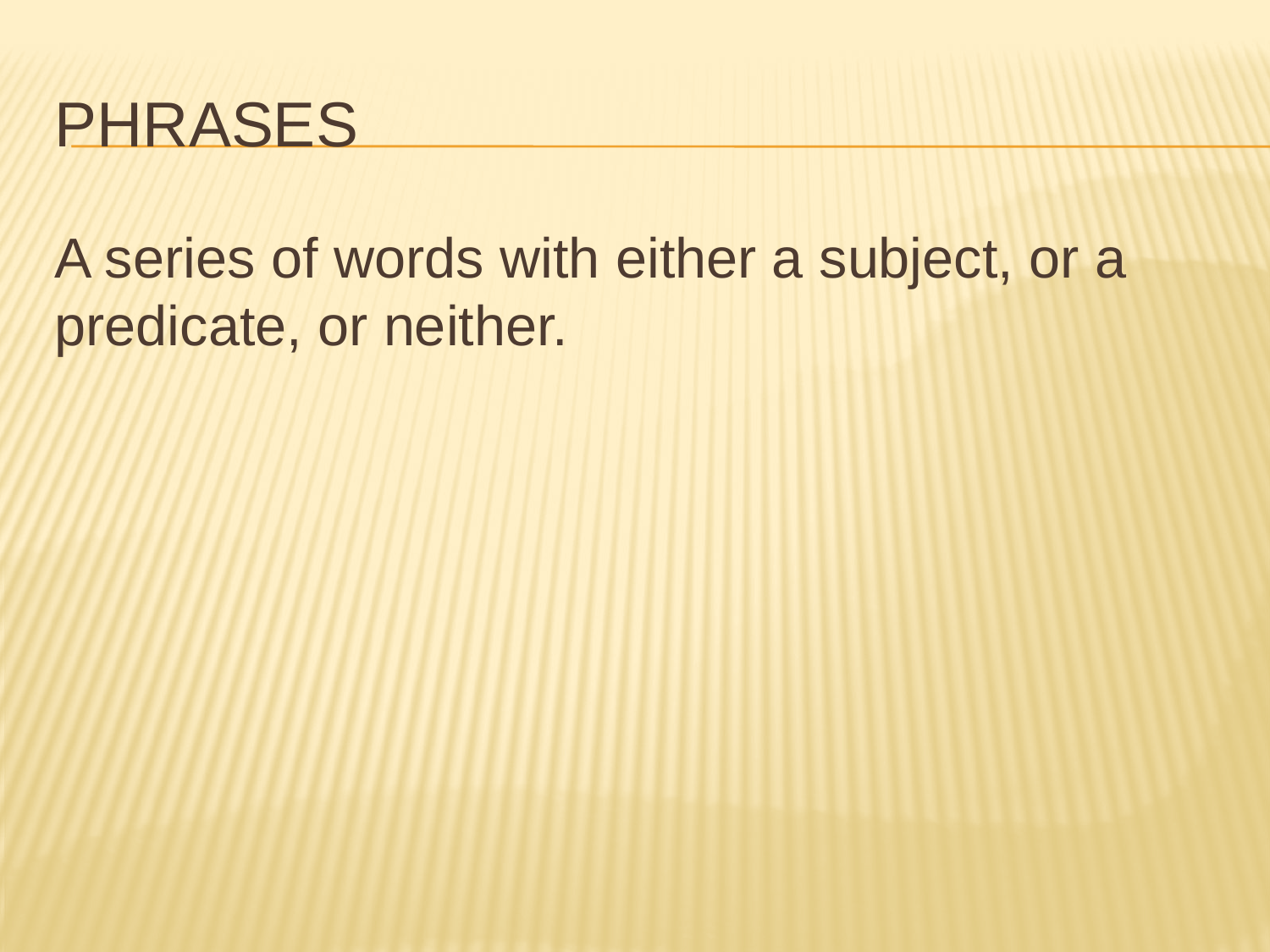

# Phrases
A series of words with either a subject, or a predicate, or neither.